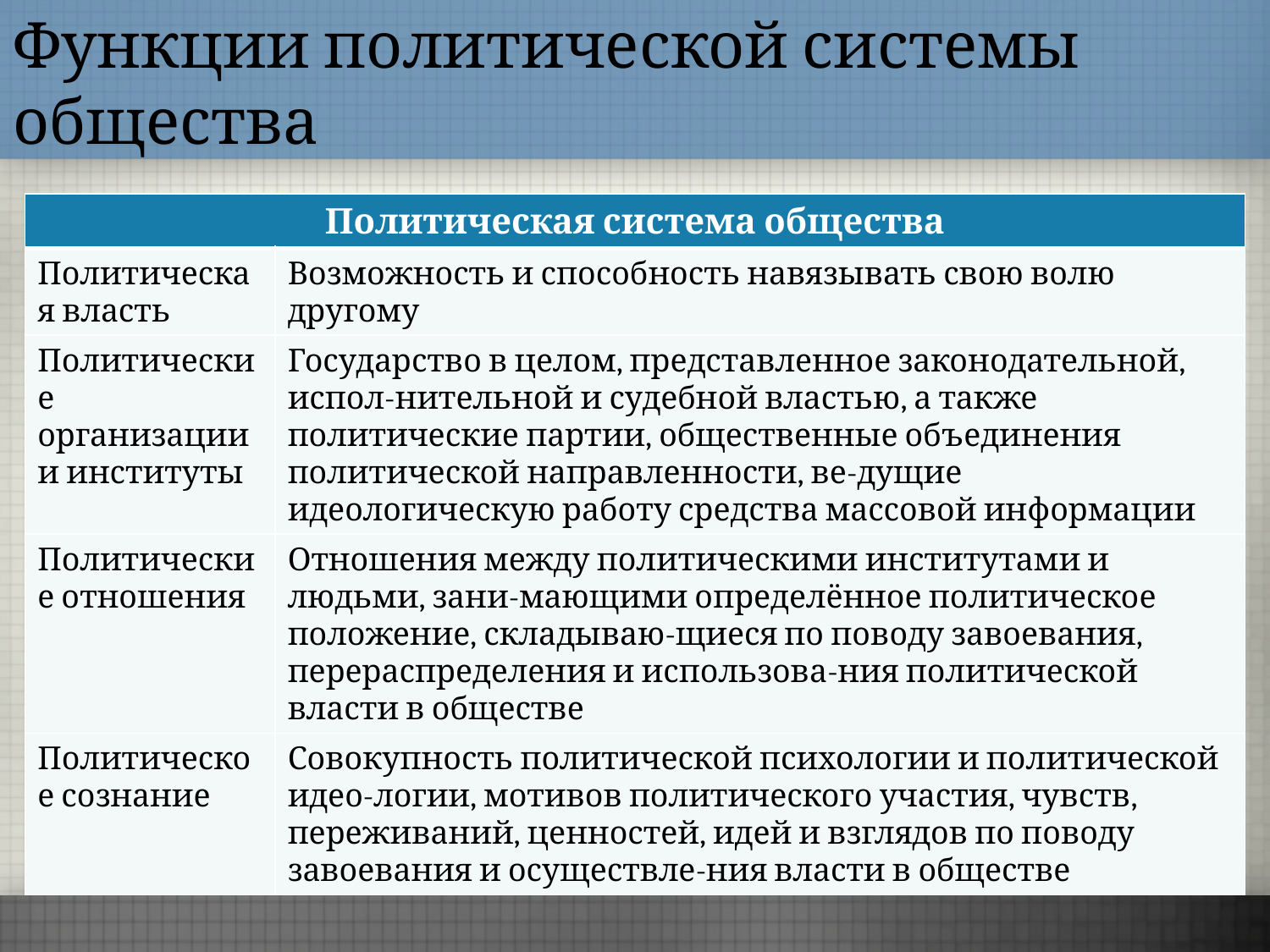

# Функции политической системы общества
| Политическая система общества |  |
| --- | --- |
| Политическая власть | Возможность и способность навязывать свою волю другому |
| Политические организации и институты | Государство в целом, представленное законодательной, испол-нительной и судебной властью, а также политические партии, общественные объединения политической направленности, ве-дущие идеологическую работу средства массовой информации |
| Политические отношения | Отношения между политическими институтами и людьми, зани-мающими определённое политическое положение, складываю-щиеся по поводу завоевания, перераспределения и использова-ния политической власти в обществе |
| Политическое сознание | Совокупность политической психологии и политической идео-логии, мотивов политического участия, чувств, переживаний, ценностей, идей и взглядов по поводу завоевания и осуществле-ния власти в обществе |